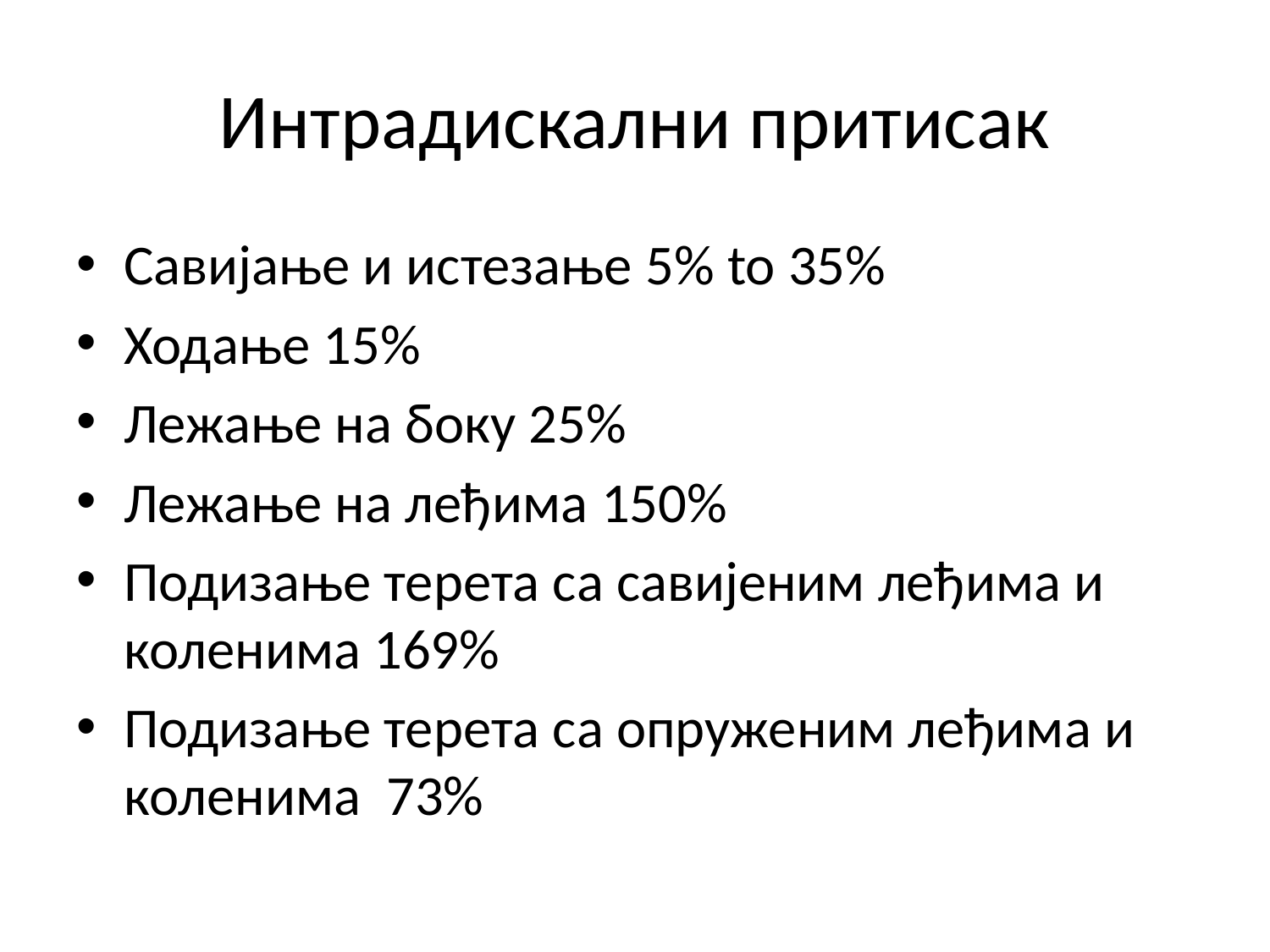

# Интрадискални притисак
Савијање и истезање 5% to 35%
Ходање 15%
Лежање на боку 25%
Лежање на леђима 150%
Подизање терета са савијеним леђима и коленима 169%
Подизање терета са опруженим леђима и коленима  73%